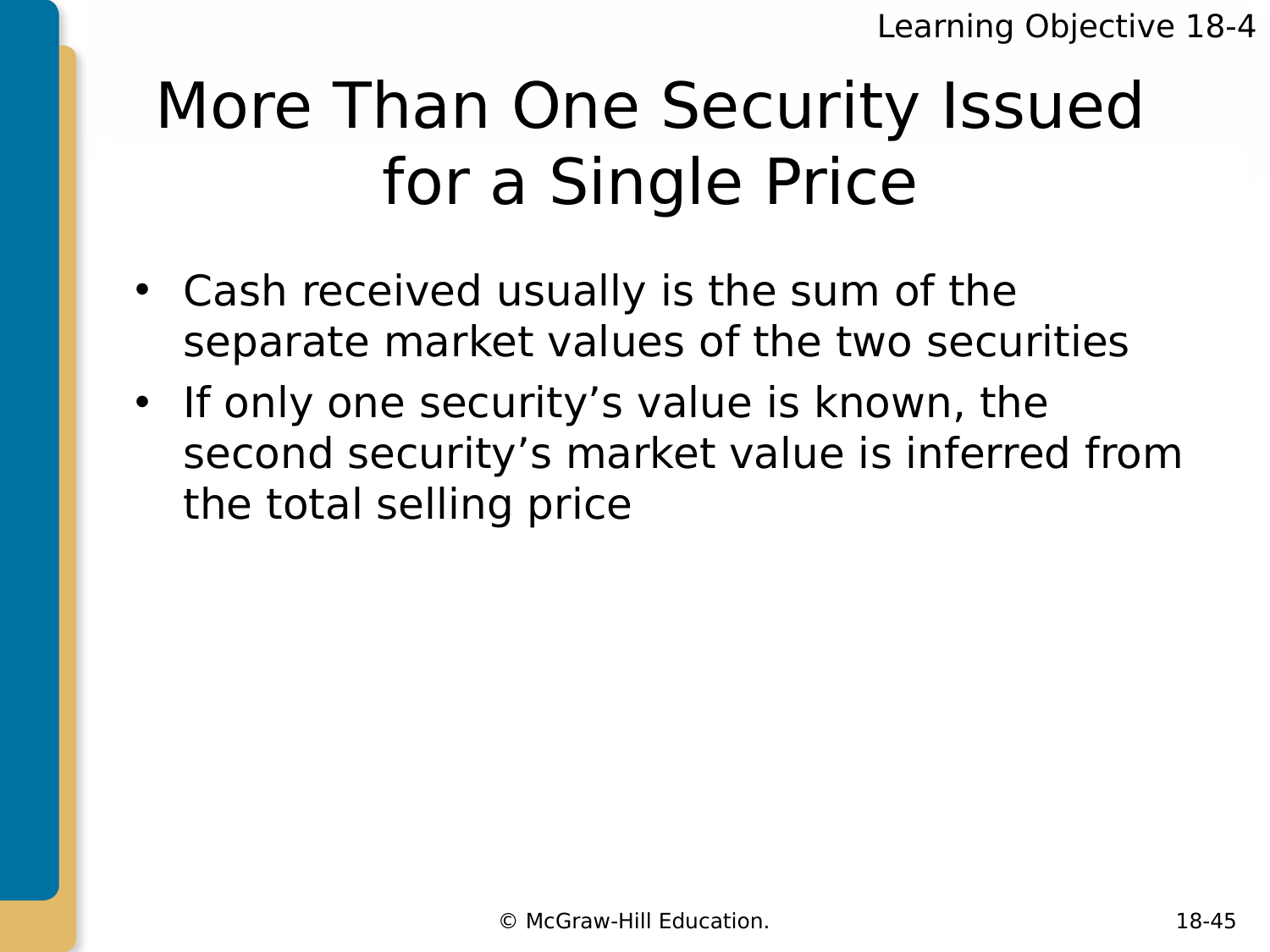

Learning Objective 18-4
# More Than One Security Issued for a Single Price
Cash received usually is the sum of the separate market values of the two securities
If only one security’s value is known, the second security’s market value is inferred from the total selling price